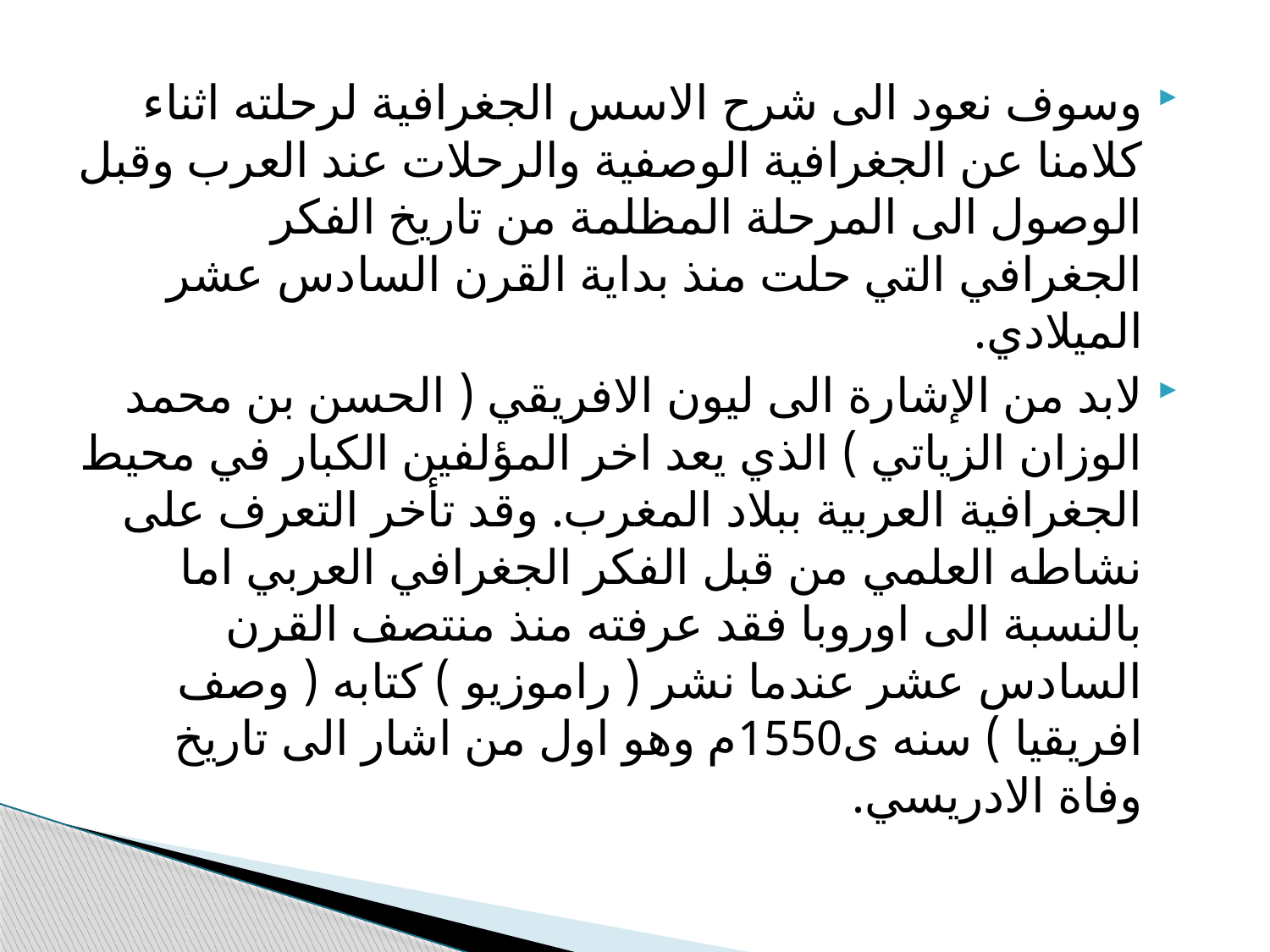

وسوف نعود الى شرح الاسس الجغرافية لرحلته اثناء كلامنا عن الجغرافية الوصفية والرحلات عند العرب وقبل الوصول الى المرحلة المظلمة من تاريخ الفكر الجغرافي التي حلت منذ بداية القرن السادس عشر الميلادي.
لابد من الإشارة الى ليون الافريقي ( الحسن بن محمد الوزان الزياتي ) الذي يعد اخر المؤلفين الكبار في محيط الجغرافية العربية ببلاد المغرب. وقد تأخر التعرف على نشاطه العلمي من قبل الفكر الجغرافي العربي اما بالنسبة الى اوروبا فقد عرفته منذ منتصف القرن السادس عشر عندما نشر ( راموزيو ) كتابه ( وصف افريقيا ) سنه ى1550م وهو اول من اشار الى تاريخ وفاة الادريسي.